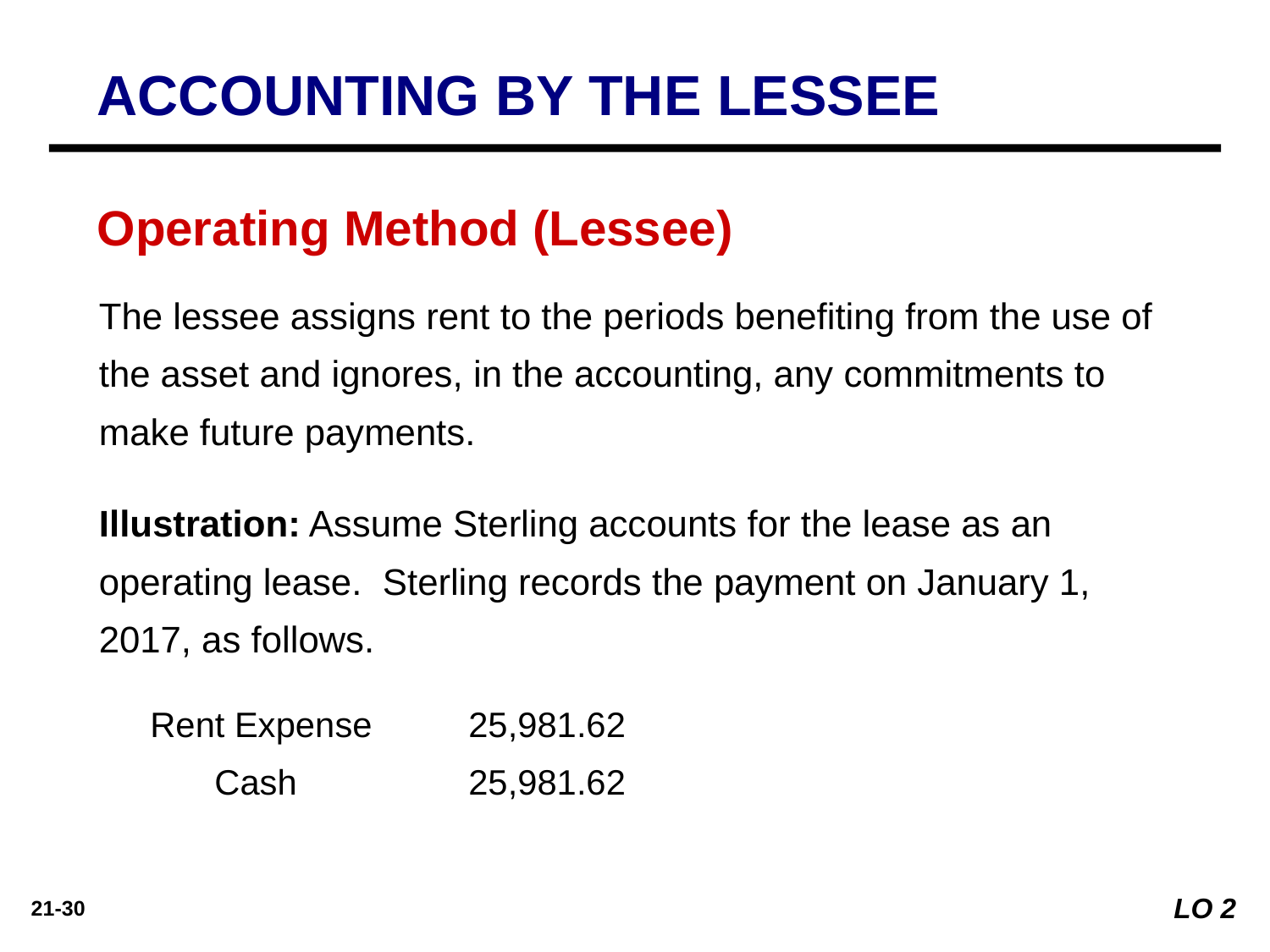

ACCOUNTING BY THE LESSEE

Operating Method (Lessee)
The lessee assigns rent to the periods benefiting from the use of the asset and ignores, in the accounting, any commitments to make future payments.
Illustration: Assume Sterling accounts for the lease as an operating lease.  Sterling records the payment on January 1, 2017, as follows.
Rent Expense	25,981.62
	Cash 		25,981.62
LO 2